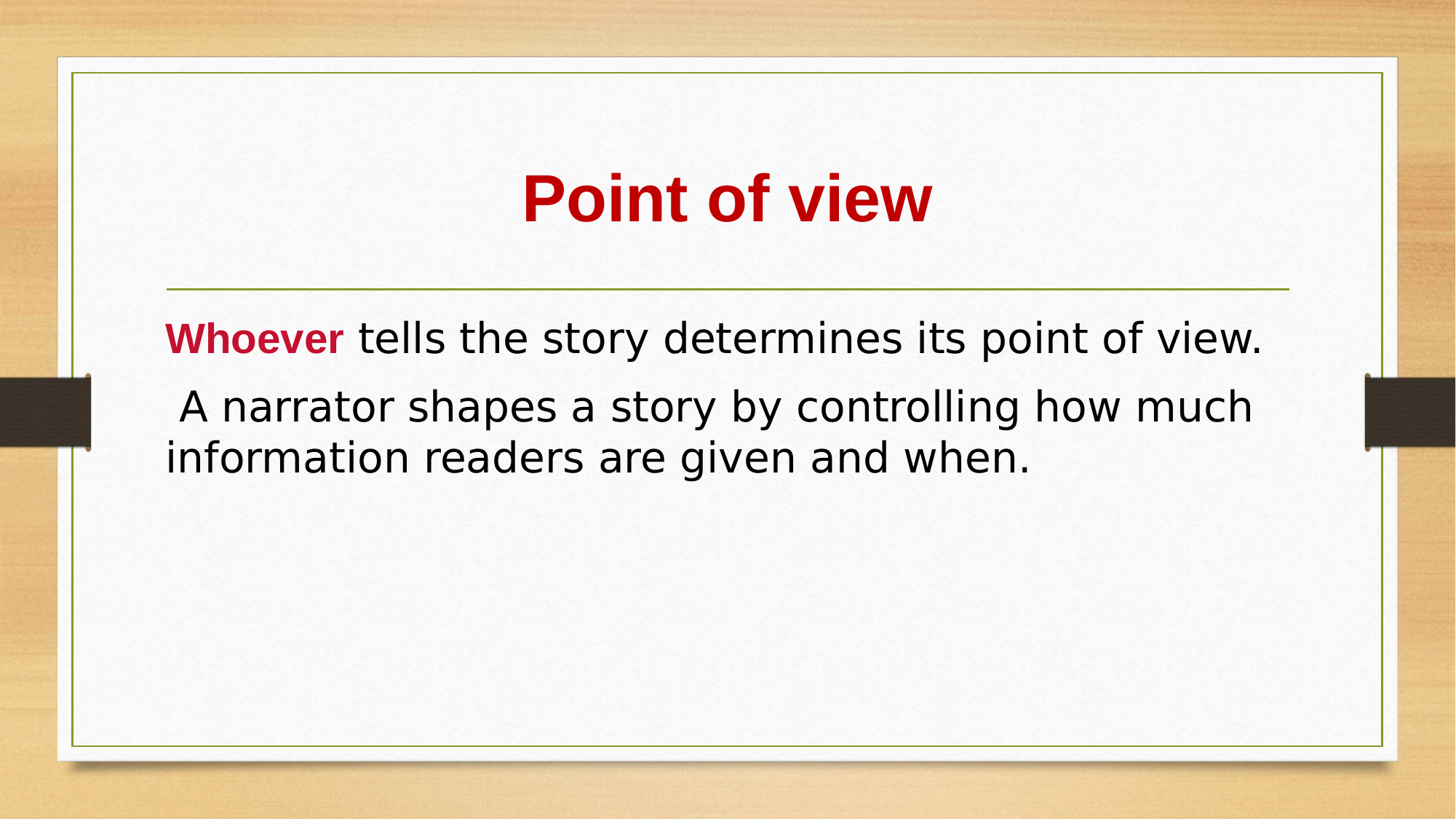

# Point of view
Whoever tells the story determines its point of view.
 A narrator shapes a story by controlling how much information readers are given and when.